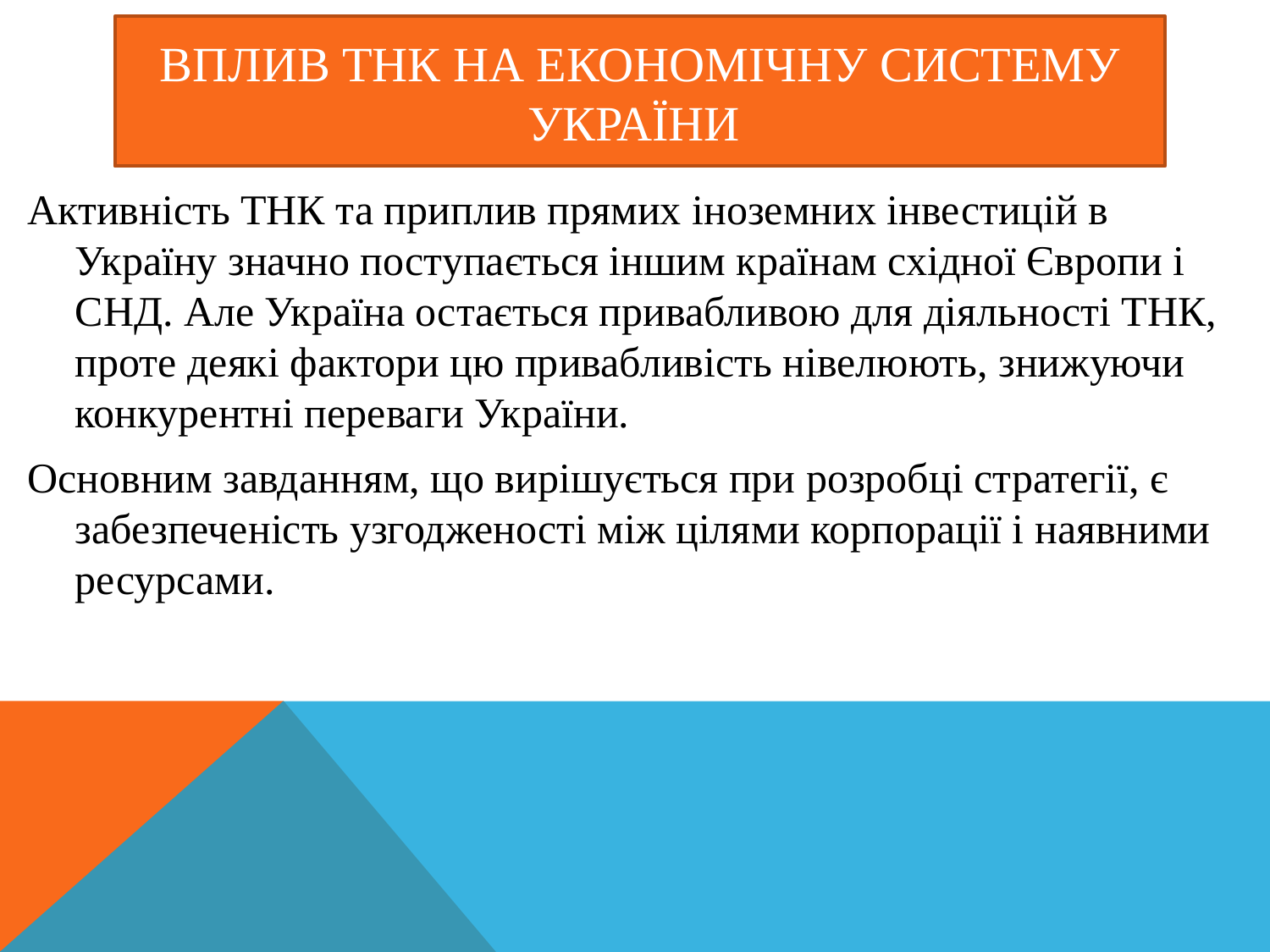

# Вплив ТНК на економічну систему України
Активність ТНК та приплив прямих іноземних інвестицій в Україну значно поступається іншим країнам східної Європи і СНД. Але Україна остається привабливою для діяльності ТНК, проте деякі фактори цю привабливість нівелюють, знижуючи конкурентні переваги України.
Основним завданням, що вирішується при розробці стратегії, є забезпеченість узгодженості між цілями корпорації і наявними ресурсами.